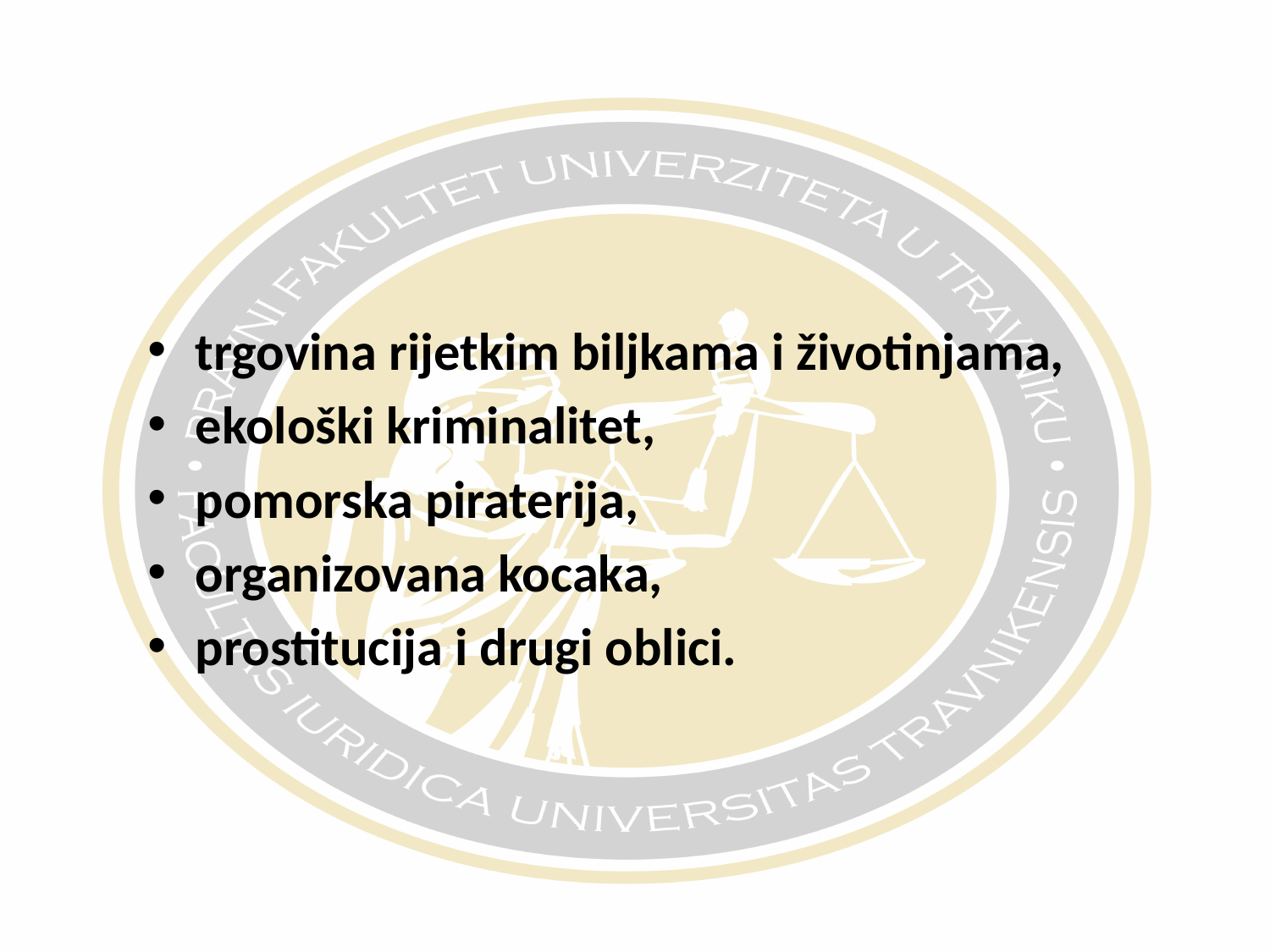

#
trgovina rijetkim biljkama i životinjama,
ekološki kriminalitet,
pomorska piraterija,
organizovana kocaka,
prostitucija i drugi oblici.